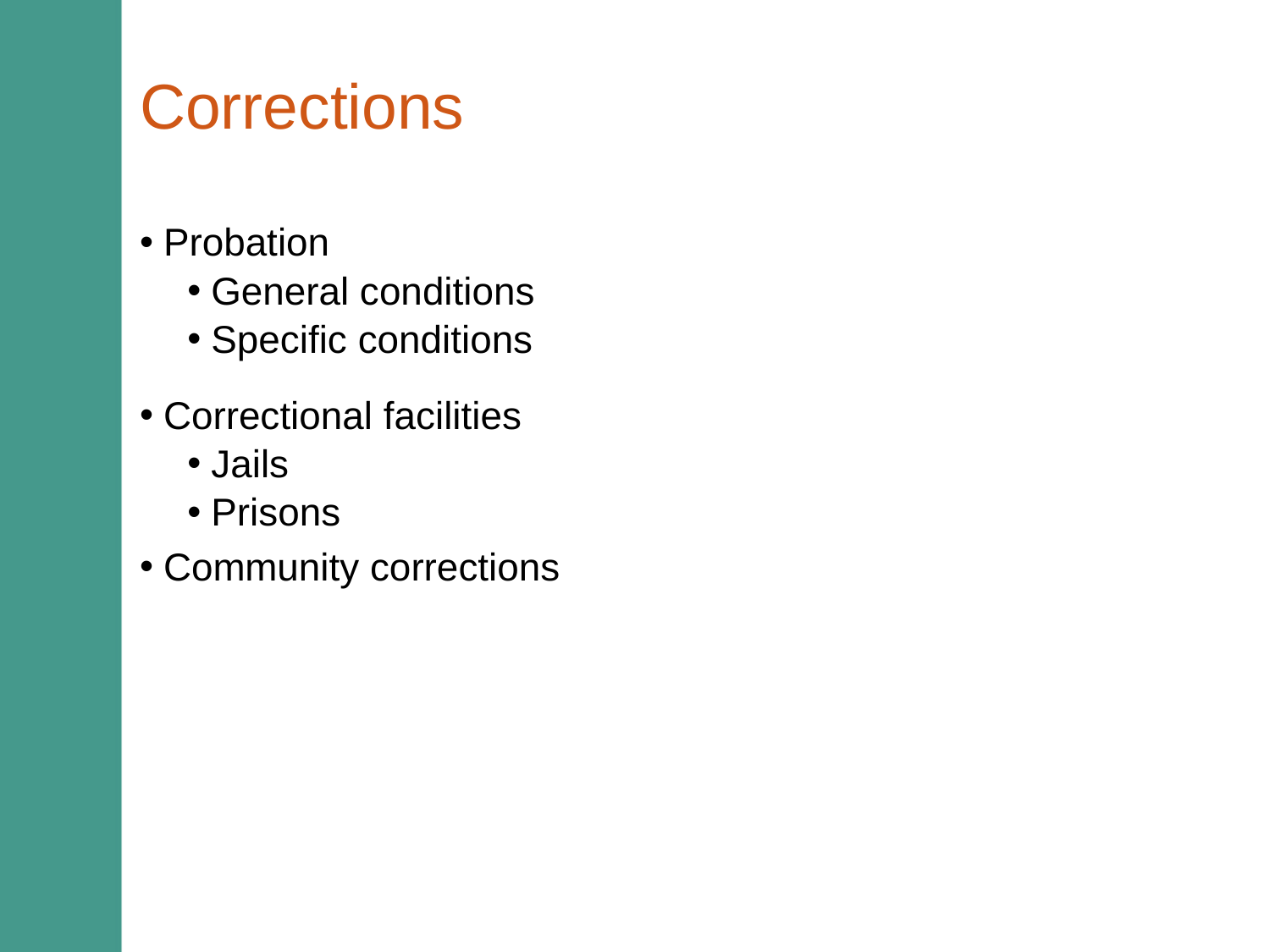

# Corrections
Probation
General conditions
Specific conditions
Correctional facilities
Jails
Prisons
Community corrections